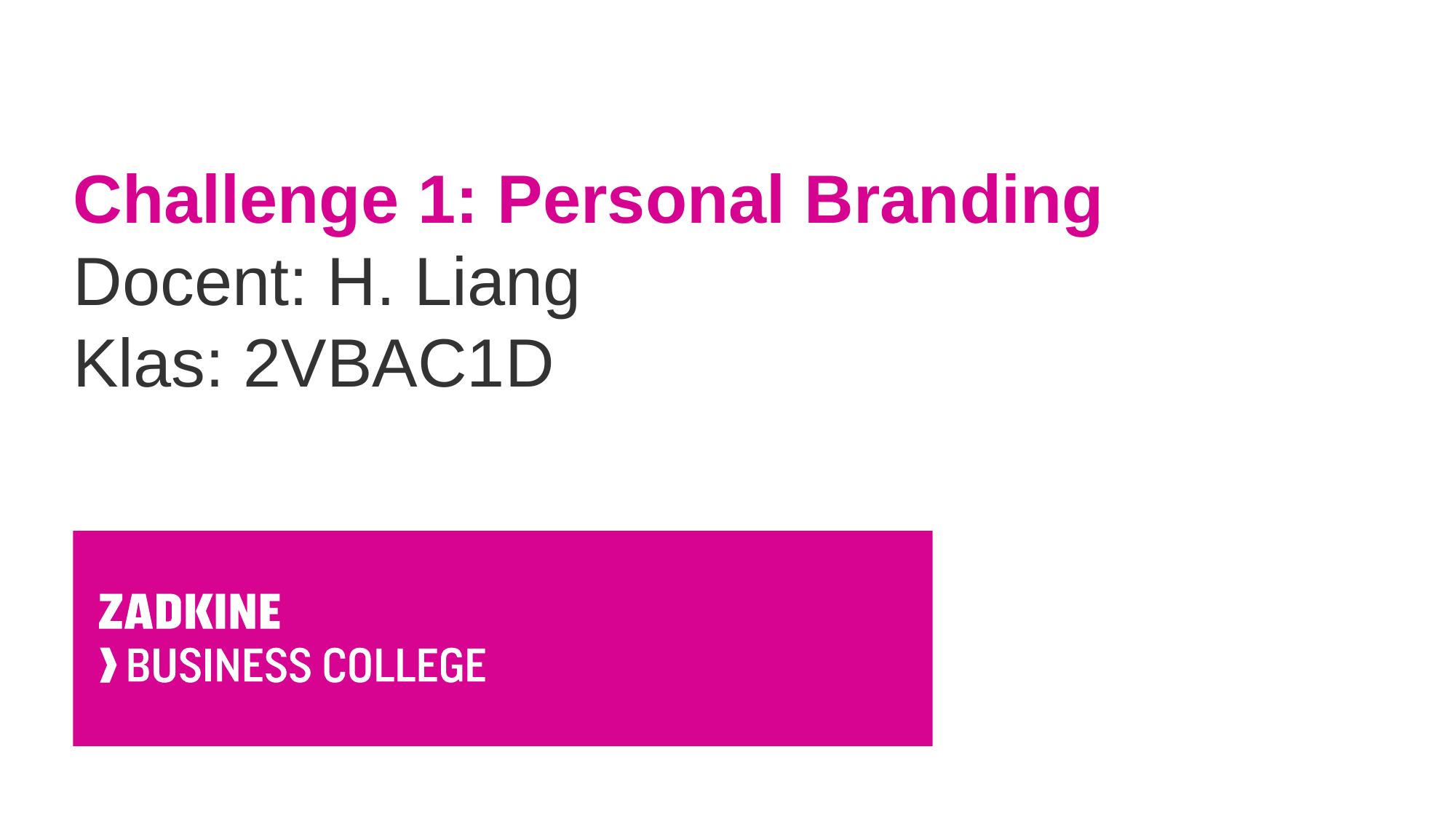

# Challenge 1: Personal Branding
Docent: H. Liang
Klas: 2VBAC1D